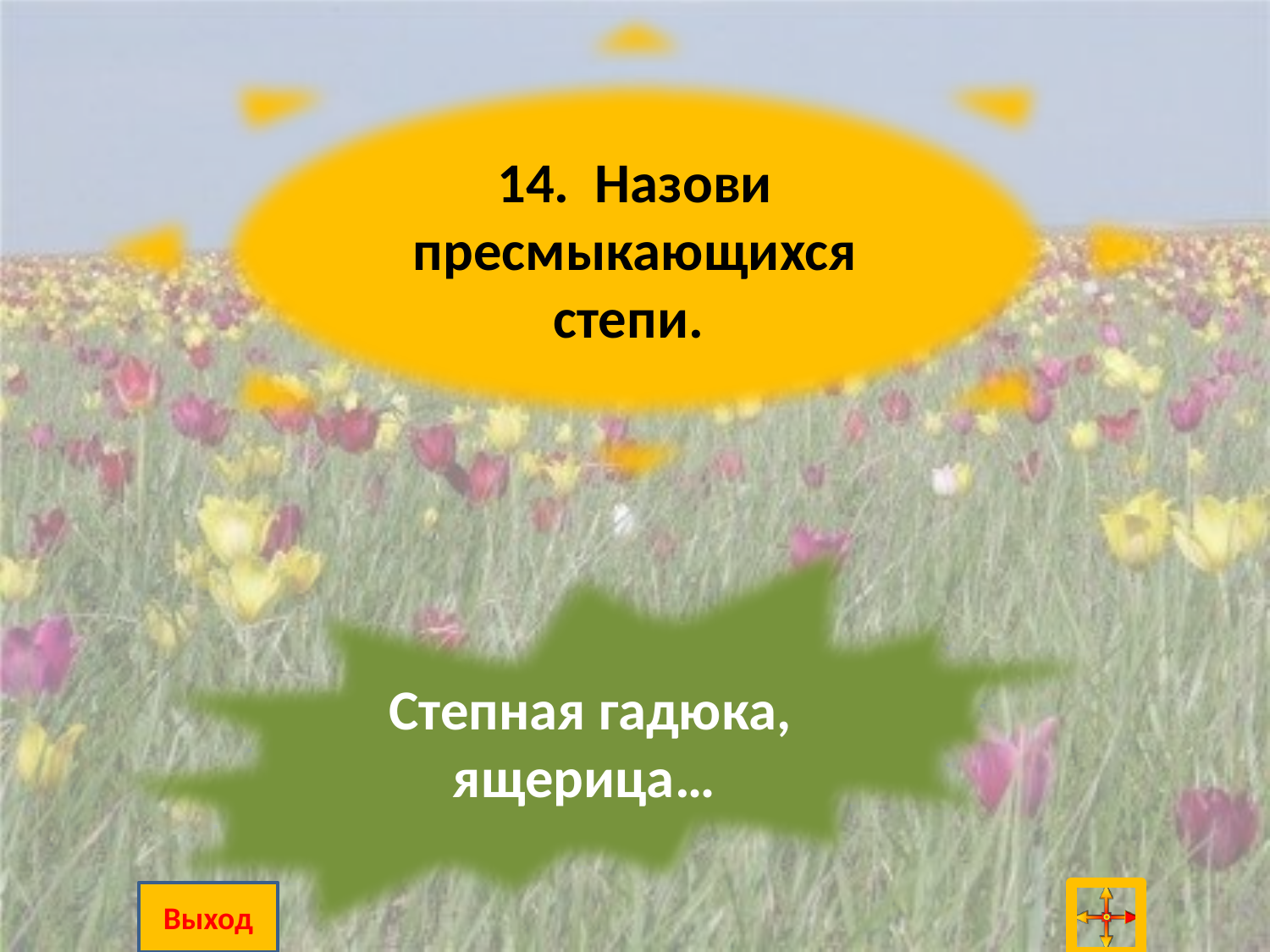

14.  Назови пресмыкающихся степи.
Степная гадюка, ящерица…
Выход